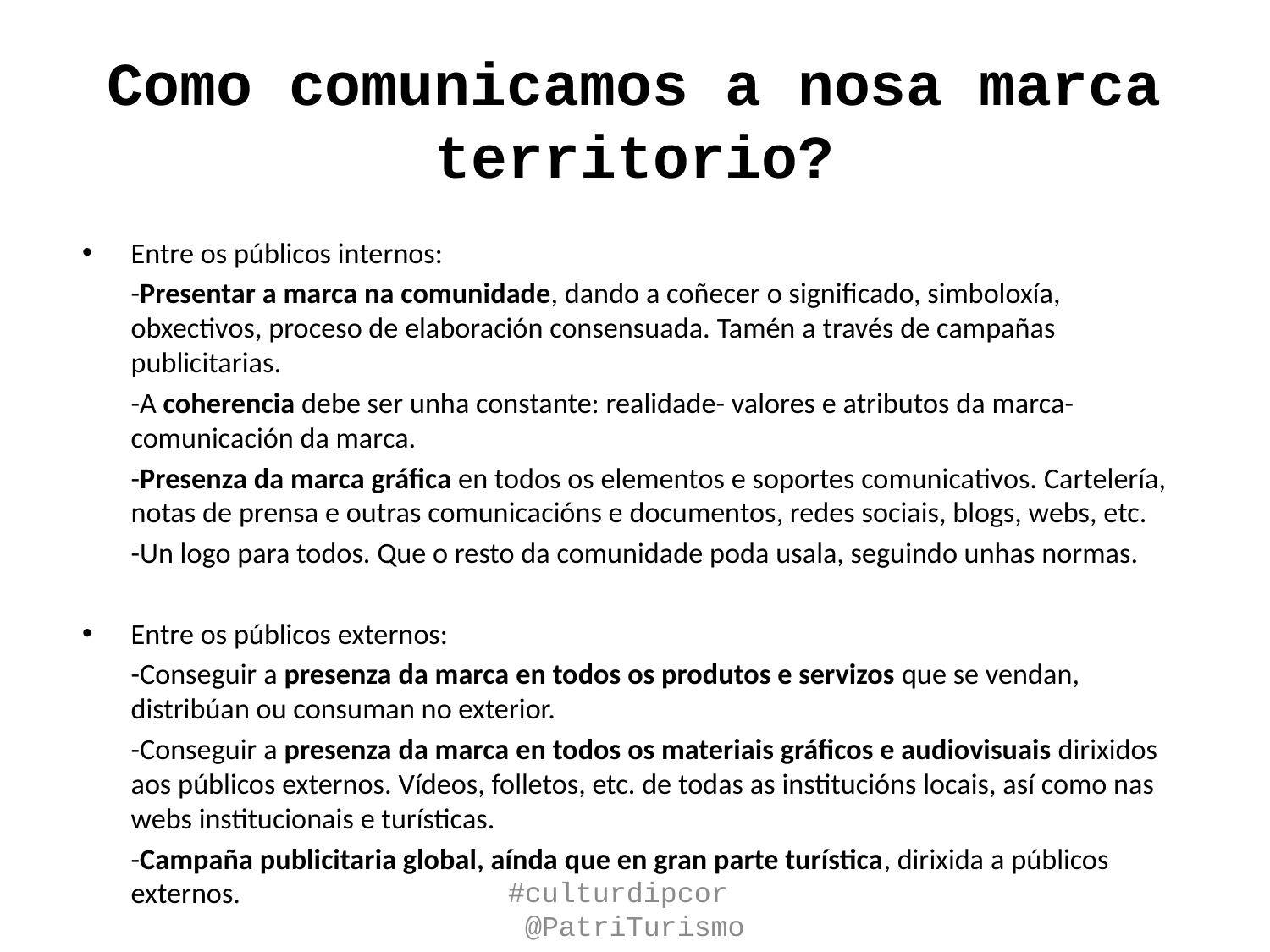

# Como comunicamos a nosa marca territorio?
Entre os públicos internos:
	-Presentar a marca na comunidade, dando a coñecer o significado, simboloxía, obxectivos, proceso de elaboración consensuada. Tamén a través de campañas publicitarias.
	-A coherencia debe ser unha constante: realidade- valores e atributos da marca- comunicación da marca.
	-Presenza da marca gráfica en todos os elementos e soportes comunicativos. Cartelería, notas de prensa e outras comunicacións e documentos, redes sociais, blogs, webs, etc.
	-Un logo para todos. Que o resto da comunidade poda usala, seguindo unhas normas.

Entre os públicos externos:
	-Conseguir a presenza da marca en todos os produtos e servizos que se vendan, distribúan ou consuman no exterior.
	-Conseguir a presenza da marca en todos os materiais gráficos e audiovisuais dirixidos aos públicos externos. Vídeos, folletos, etc. de todas as institucións locais, así como nas webs institucionais e turísticas.
	-Campaña publicitaria global, aínda que en gran parte turística, dirixida a públicos externos.

#culturdipcor   @PatriTurismo